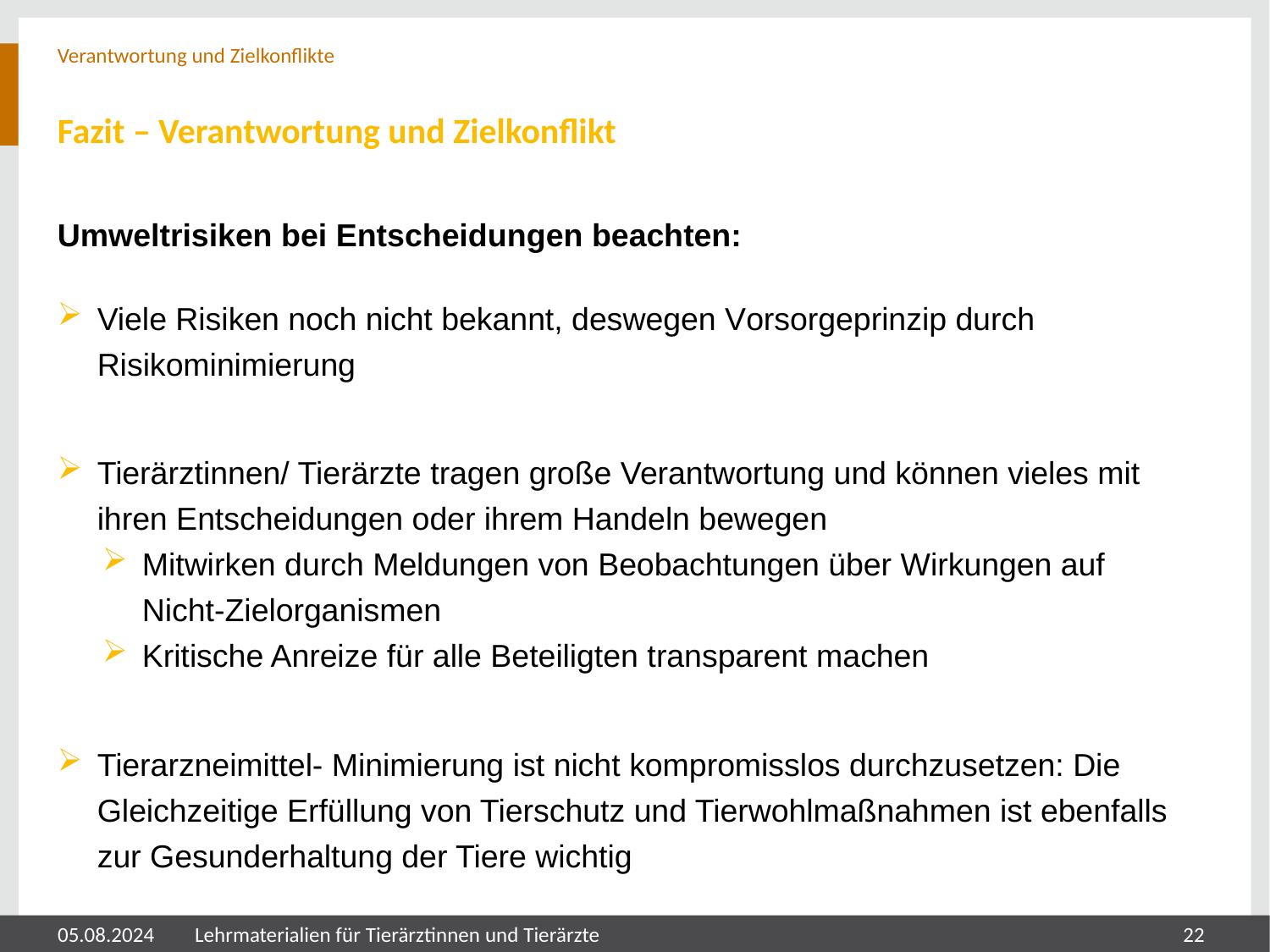

Verantwortung und Zielkonflikte
# Fazit – Verantwortung und Zielkonflikt
Umweltrisiken bei Entscheidungen beachten:

Viele Risiken noch nicht bekannt, deswegen Vorsorgeprinzip durch Risikominimierung

Tierärztinnen/ Tierärzte tragen große Verantwortung und können vieles mit ihren Entscheidungen oder ihrem Handeln bewegen
Mitwirken durch Meldungen von Beobachtungen über Wirkungen auf Nicht-Zielorganismen
Kritische Anreize für alle Beteiligten transparent machen

Tierarzneimittel- Minimierung ist nicht kompromisslos durchzusetzen: Die Gleichzeitige Erfüllung von Tierschutz und Tierwohlmaßnahmen ist ebenfalls zur Gesunderhaltung der Tiere wichtig
05.08.2024
Lehrmaterialien für Tierärztinnen und Tierärzte
22